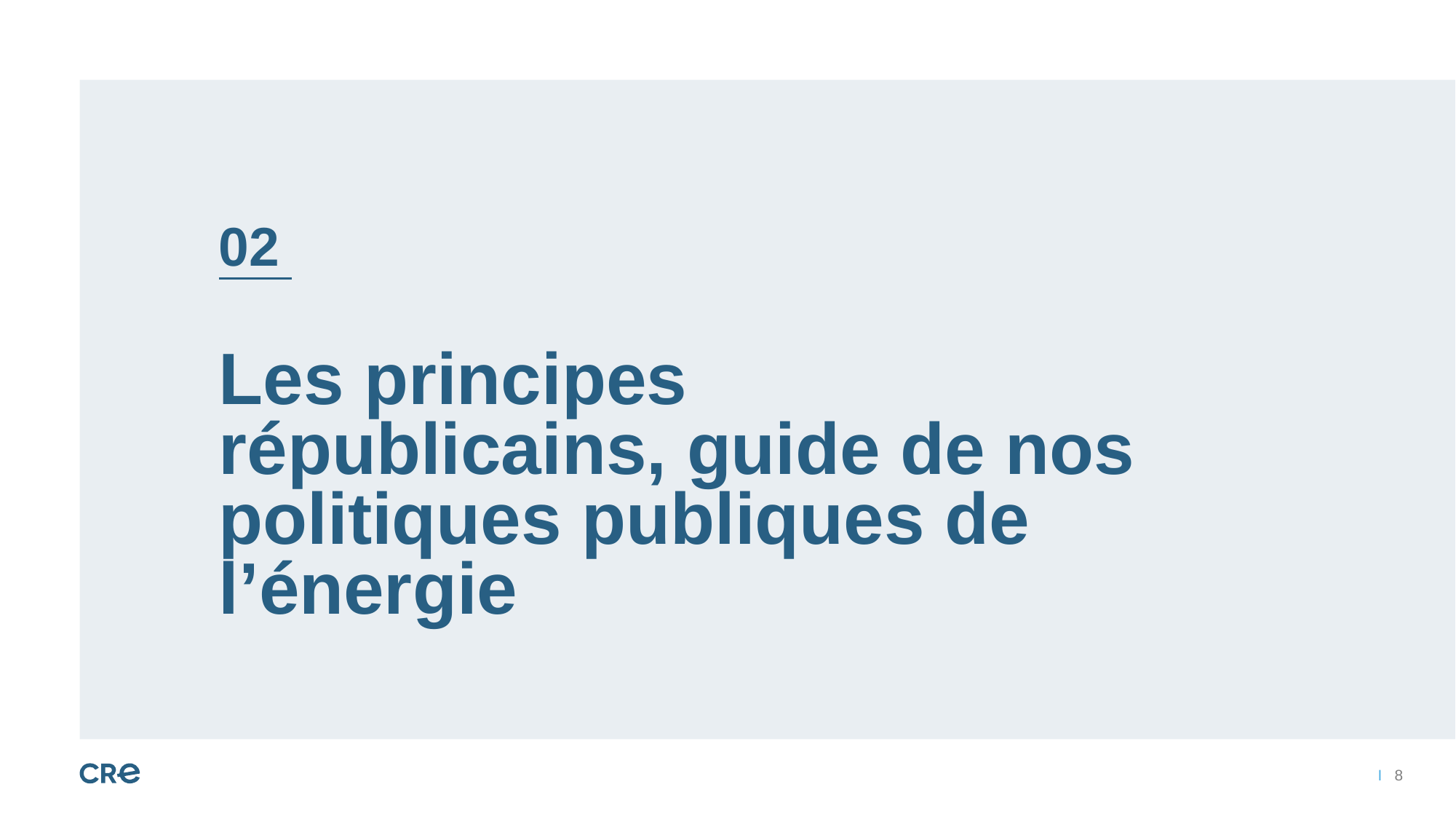

02
# Les principes républicains, guide de nos politiques publiques de l’énergie
I   8